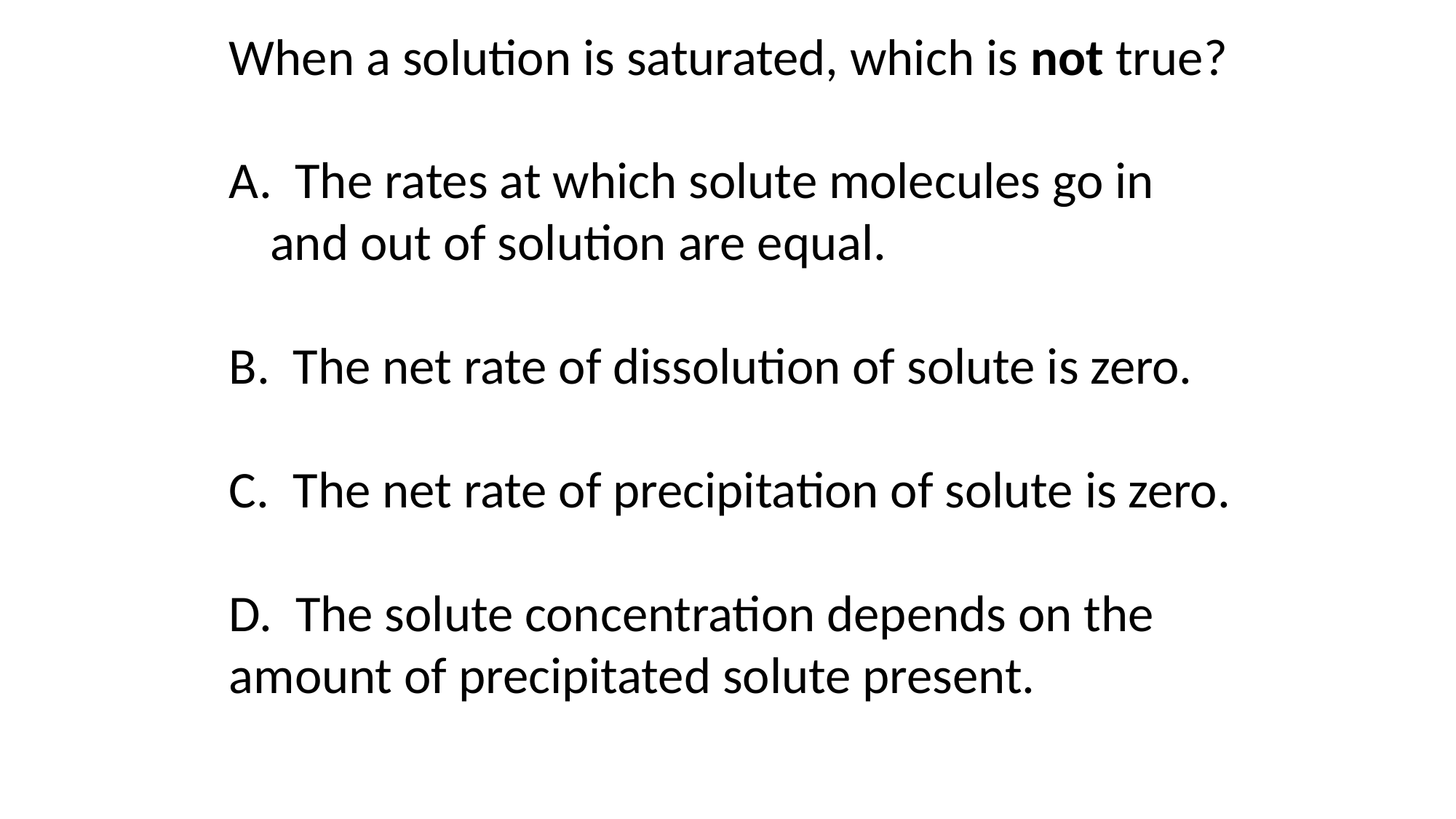

When a solution is saturated, which is not true?

  The rates at which solute molecules go in and out of solution are equal.

  The net rate of dissolution of solute is zero.

  The net rate of precipitation of solute is zero.

D.  The solute concentration depends on the amount of precipitated solute present.